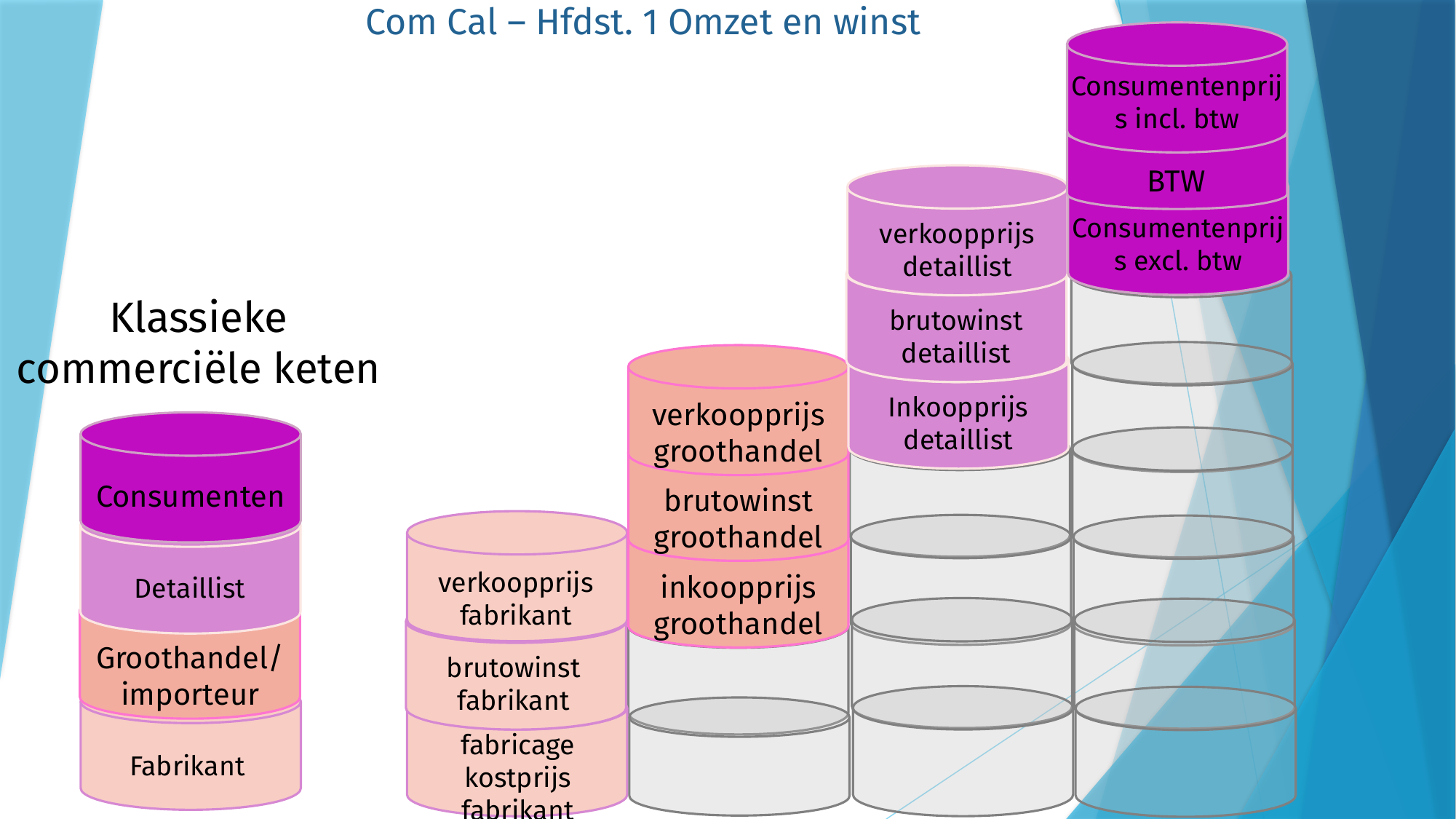

Com Cal – Hfdst. 1 Omzet en winst

Consumentenprijs incl. btw

BTW

Consumentenprijs excl. btw
verkoopprijs detaillist

Klassieke commerciële keten
brutowinst detaillist

Inkoopprijs detaillist
verkoopprijs groothandel

Consumenten
brutowinst groothandel

verkoopprijs fabrikant
inkoopprijs groothandel
Detaillist

Groothandel/ importeur
brutowinst fabrikant

fabricage kostprijs fabrikant
Fabrikant